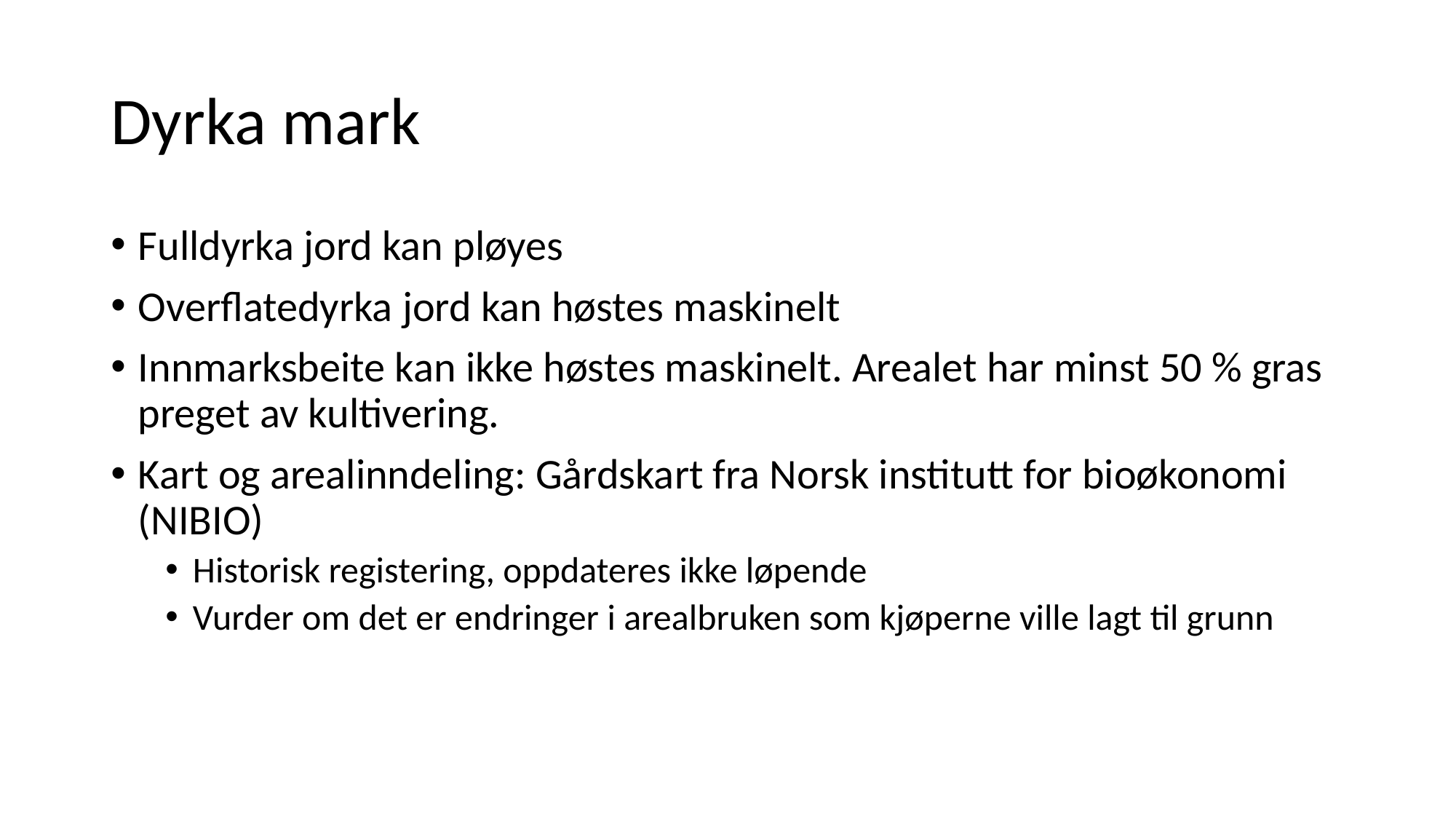

# Dyrka mark
Fulldyrka jord kan pløyes
Overflatedyrka jord kan høstes maskinelt
Innmarksbeite kan ikke høstes maskinelt. Arealet har minst 50 % gras preget av kultivering.
Kart og arealinndeling: Gårdskart fra Norsk institutt for bioøkonomi (NIBIO)
Historisk registering, oppdateres ikke løpende
Vurder om det er endringer i arealbruken som kjøperne ville lagt til grunn